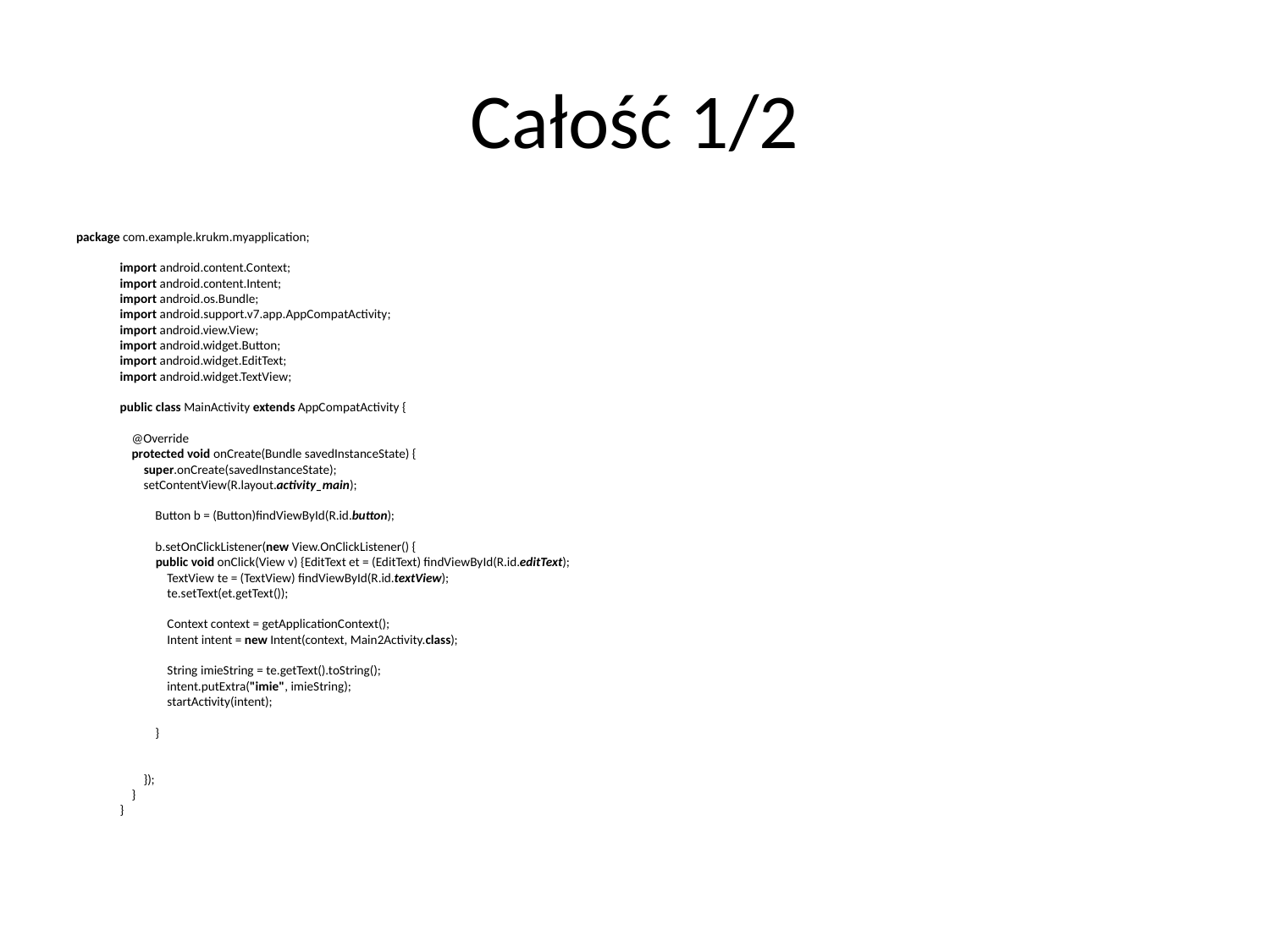

# Całość 1/2
package com.example.krukm.myapplication;
import android.content.Context;
import android.content.Intent;
import android.os.Bundle;
import android.support.v7.app.AppCompatActivity;
import android.view.View;
import android.widget.Button;
import android.widget.EditText;
import android.widget.TextView;
public class MainActivity extends AppCompatActivity {
    @Override
    protected void onCreate(Bundle savedInstanceState) {
        super.onCreate(savedInstanceState);
        setContentView(R.layout.activity_main);
            Button b = (Button)findViewById(R.id.button);
            b.setOnClickListener(new View.OnClickListener() {
            public void onClick(View v) {EditText et = (EditText) findViewById(R.id.editText);
                TextView te = (TextView) findViewById(R.id.textView);
                te.setText(et.getText());
                Context context = getApplicationContext();
                Intent intent = new Intent(context, Main2Activity.class);
                String imieString = te.getText().toString();
                intent.putExtra("imie", imieString);
                startActivity(intent);
            }
        });
    }
}